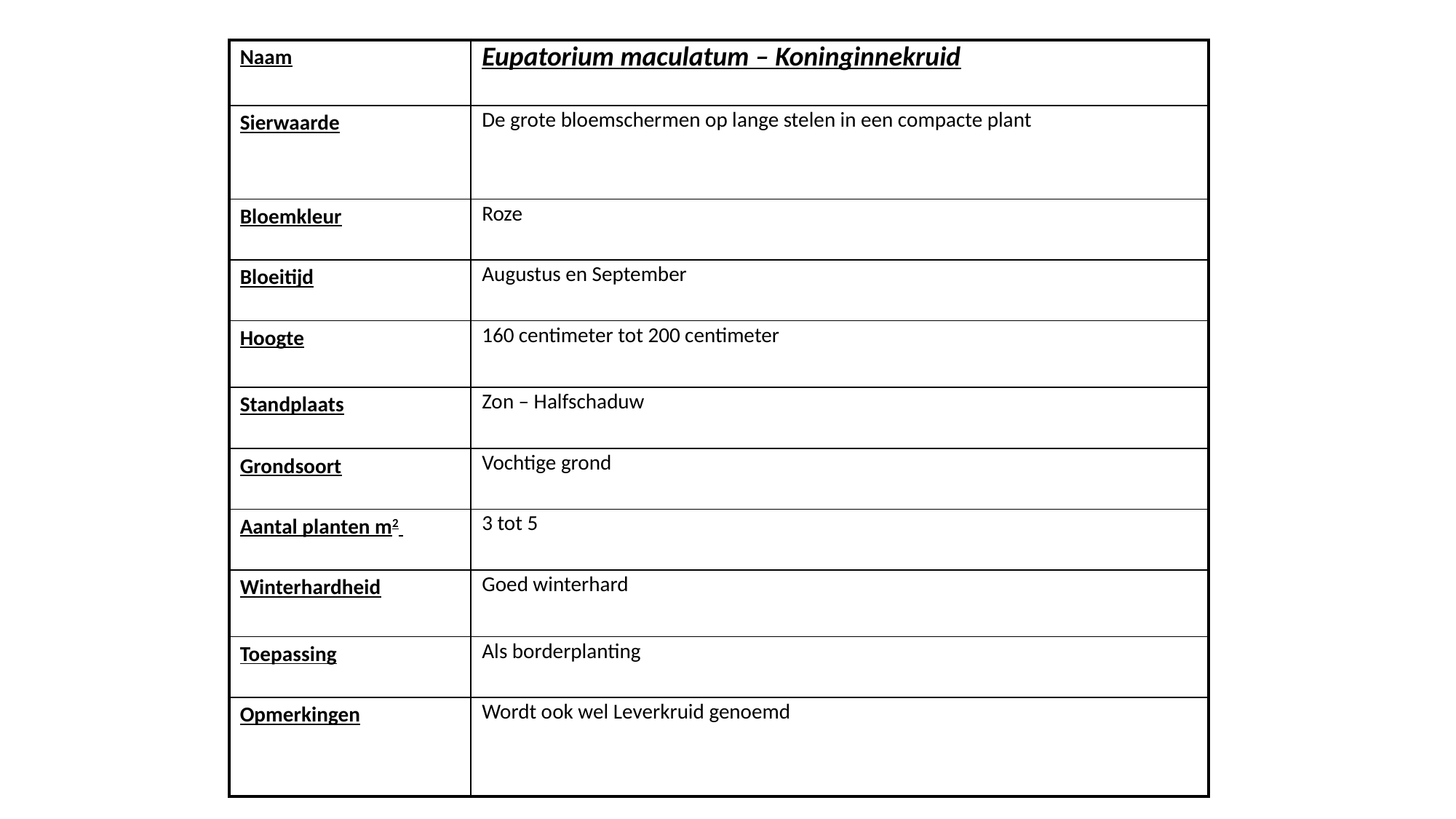

| Naam | Eupatorium maculatum – Koninginnekruid |
| --- | --- |
| Sierwaarde | De grote bloemschermen op lange stelen in een compacte plant |
| Bloemkleur | Roze |
| Bloeitijd | Augustus en September |
| Hoogte | 160 centimeter tot 200 centimeter |
| Standplaats | Zon – Halfschaduw |
| Grondsoort | Vochtige grond |
| Aantal planten m2 | 3 tot 5 |
| Winterhardheid | Goed winterhard |
| Toepassing | Als borderplanting |
| Opmerkingen | Wordt ook wel Leverkruid genoemd |